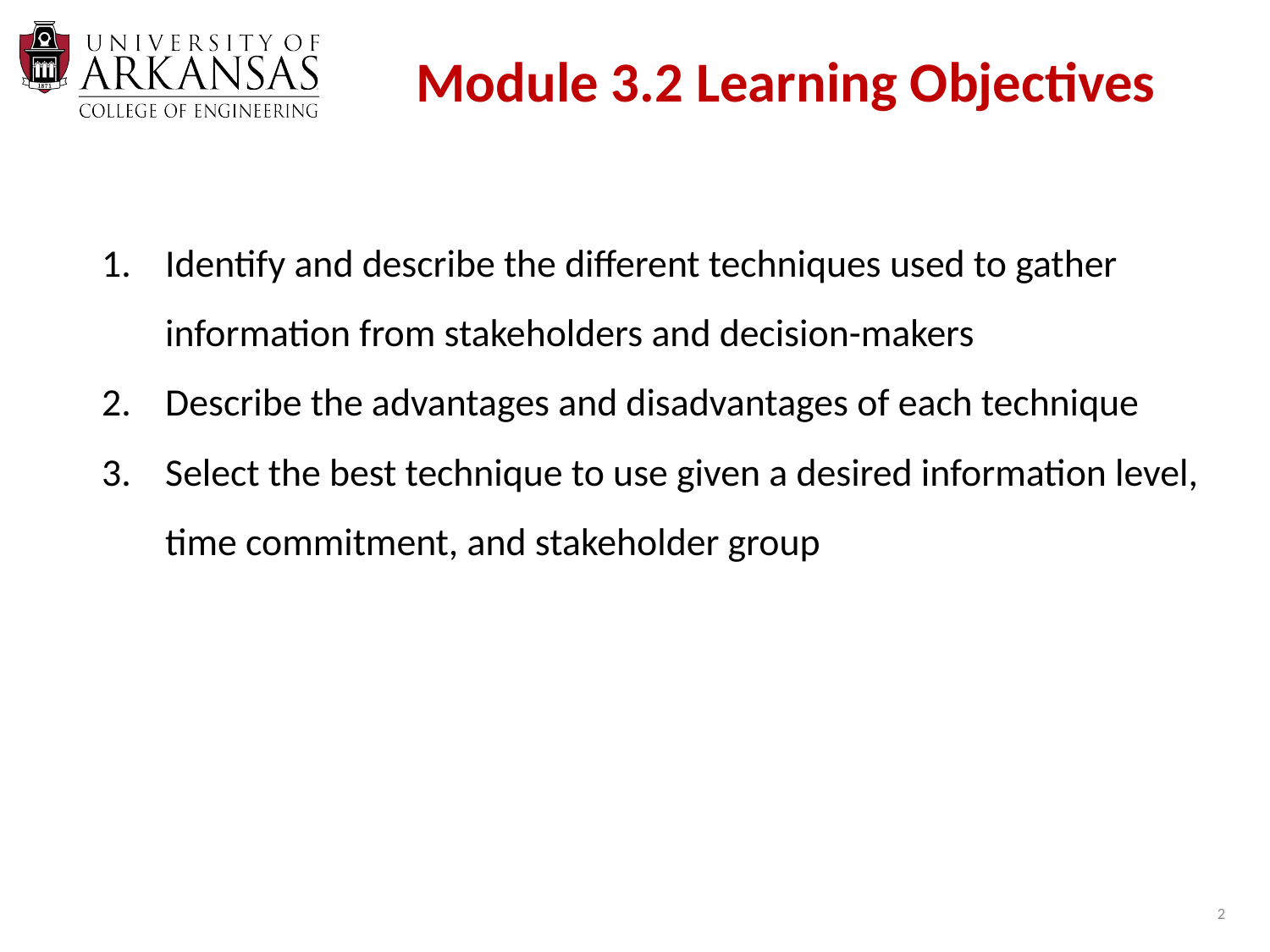

# Module 3.2 Learning Objectives
Identify and describe the different techniques used to gather information from stakeholders and decision-makers
Describe the advantages and disadvantages of each technique
Select the best technique to use given a desired information level, time commitment, and stakeholder group

2